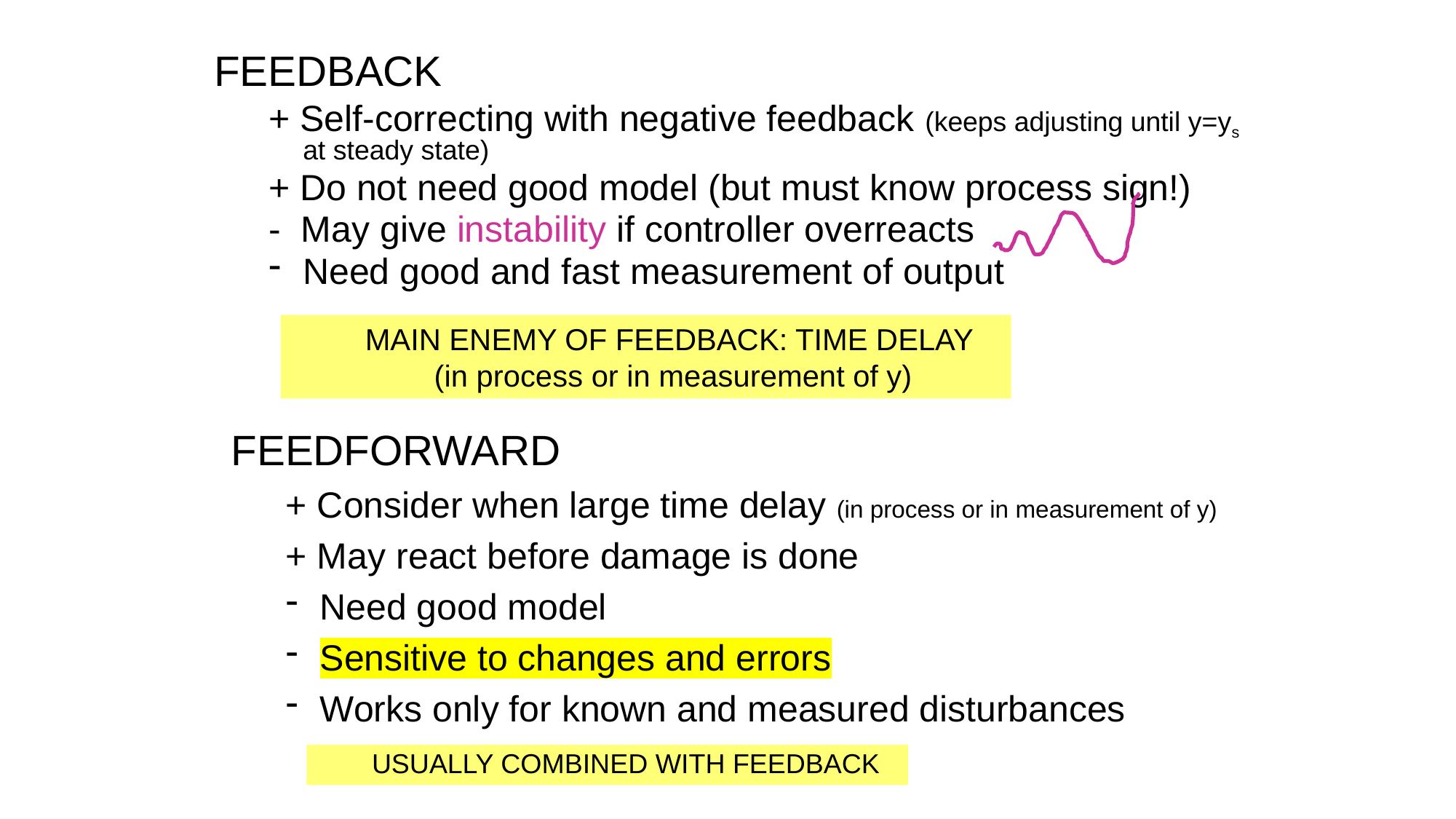

FEEDBACK
+ Self-correcting with negative feedback (keeps adjusting until y=ys at steady state)
+ Do not need good model (but must know process sign!)
-  May give instability if controller overreacts
Need good and fast measurement of output

MAIN ENEMY OF FEEDBACK: TIME DELAY
(in process or in measurement of y)
FEEDFORWARD
+ Consider when large time delay (in process or in measurement of y)
+ May react before damage is done
Need good model
Sensitive to changes and errors
Works only for known and measured disturbances
USUALLY COMBINED WITH FEEDBACK